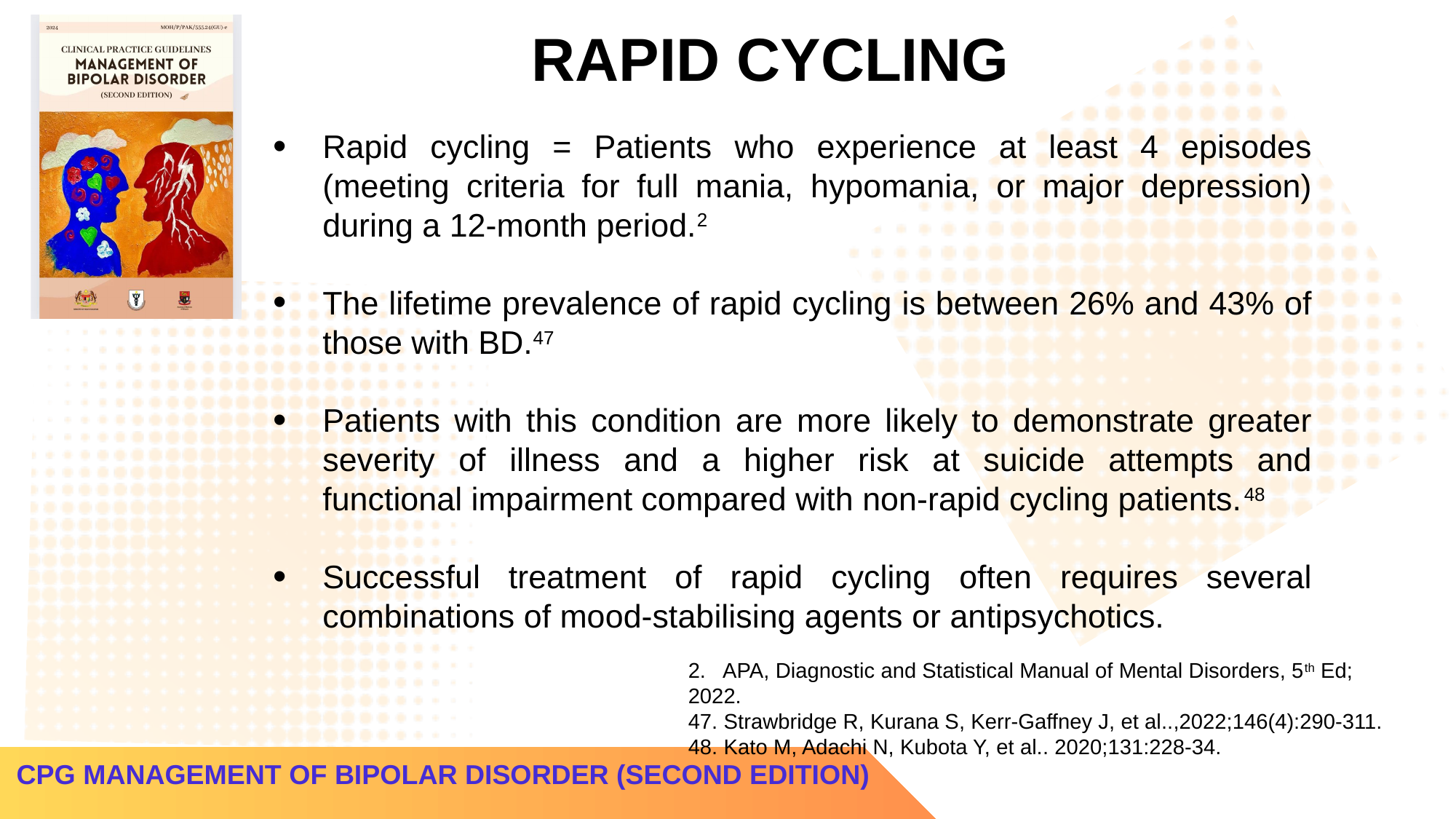

RAPID CYCLING

Rapid cycling = Patients who experience at least 4 episodes (meeting criteria for full mania, hypomania, or major depression) during a 12-month period.2

The lifetime prevalence of rapid cycling is between 26% and 43% of those with BD.47

Patients with this condition are more likely to demonstrate greater severity of illness and a higher risk at suicide attempts and functional impairment compared with non-rapid cycling patients.48

Successful treatment of rapid cycling often requires several combinations of mood-stabilising agents or antipsychotics.

2.   APA, Diagnostic and Statistical Manual of Mental Disorders, 5th Ed; 2022.
47. Strawbridge R, Kurana S, Kerr-Gaffney J, et al..,2022;146(4):290-311.
48. Kato M, Adachi N, Kubota Y, et al.. 2020;131:228-34.

CPG MANAGEMENT OF BIPOLAR DISORDER (SECOND EDITION)